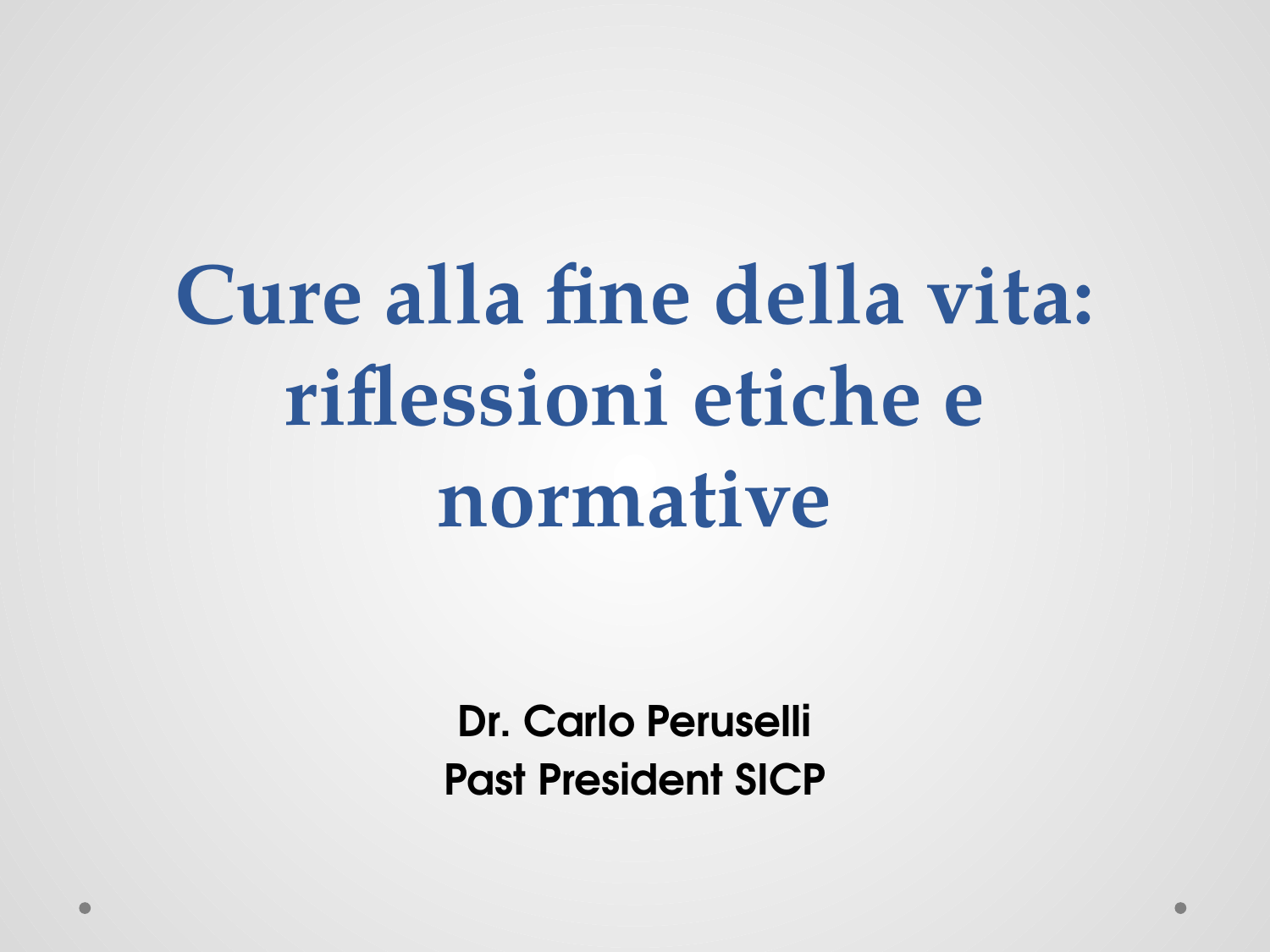

# Cure alla fine della vita: riflessioni etiche e normative
Dr. Carlo Peruselli
Past President SICP